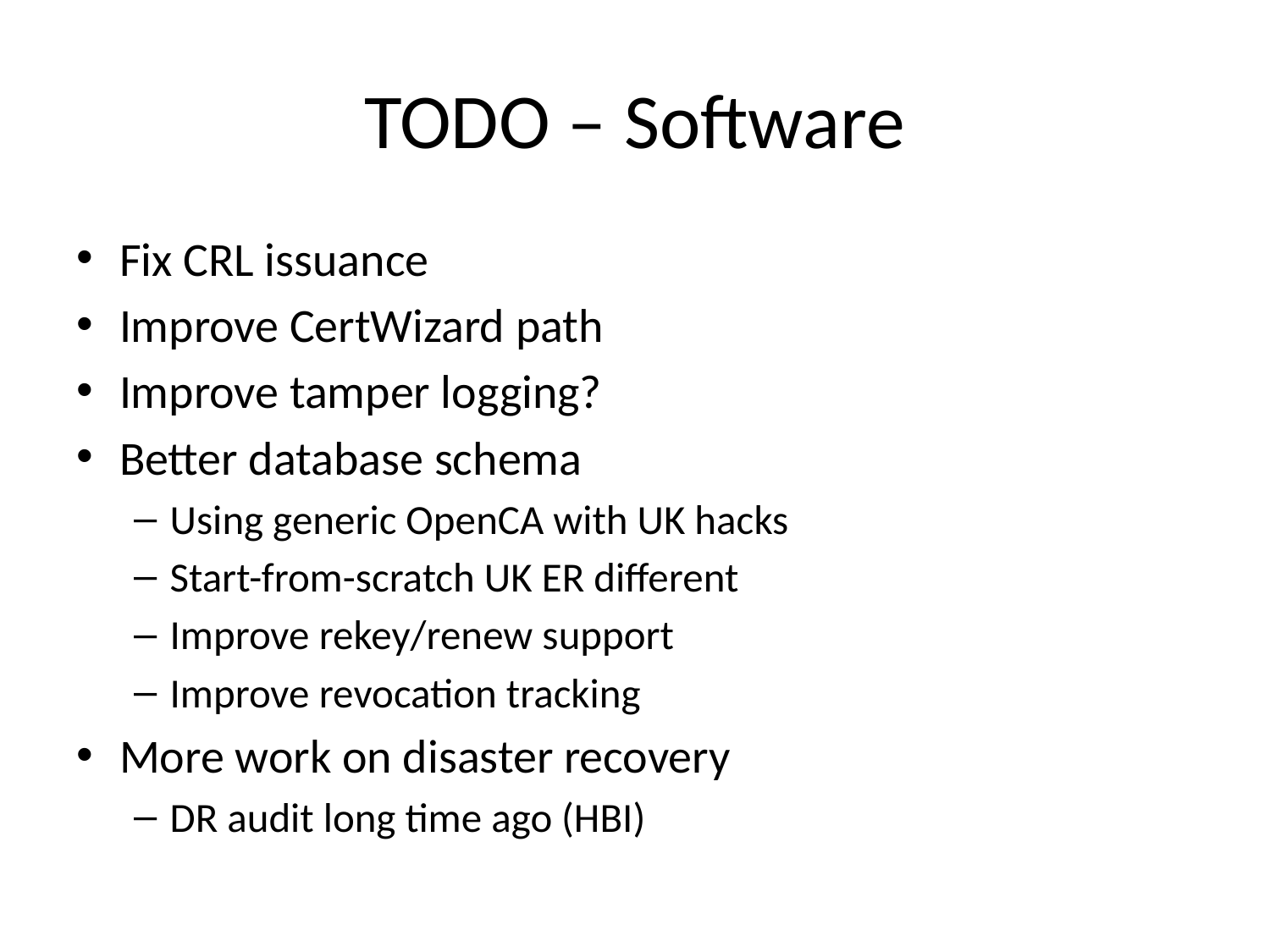

# TODO – Software
Fix CRL issuance
Improve CertWizard path
Improve tamper logging?
Better database schema
Using generic OpenCA with UK hacks
Start-from-scratch UK ER different
Improve rekey/renew support
Improve revocation tracking
More work on disaster recovery
DR audit long time ago (HBI)